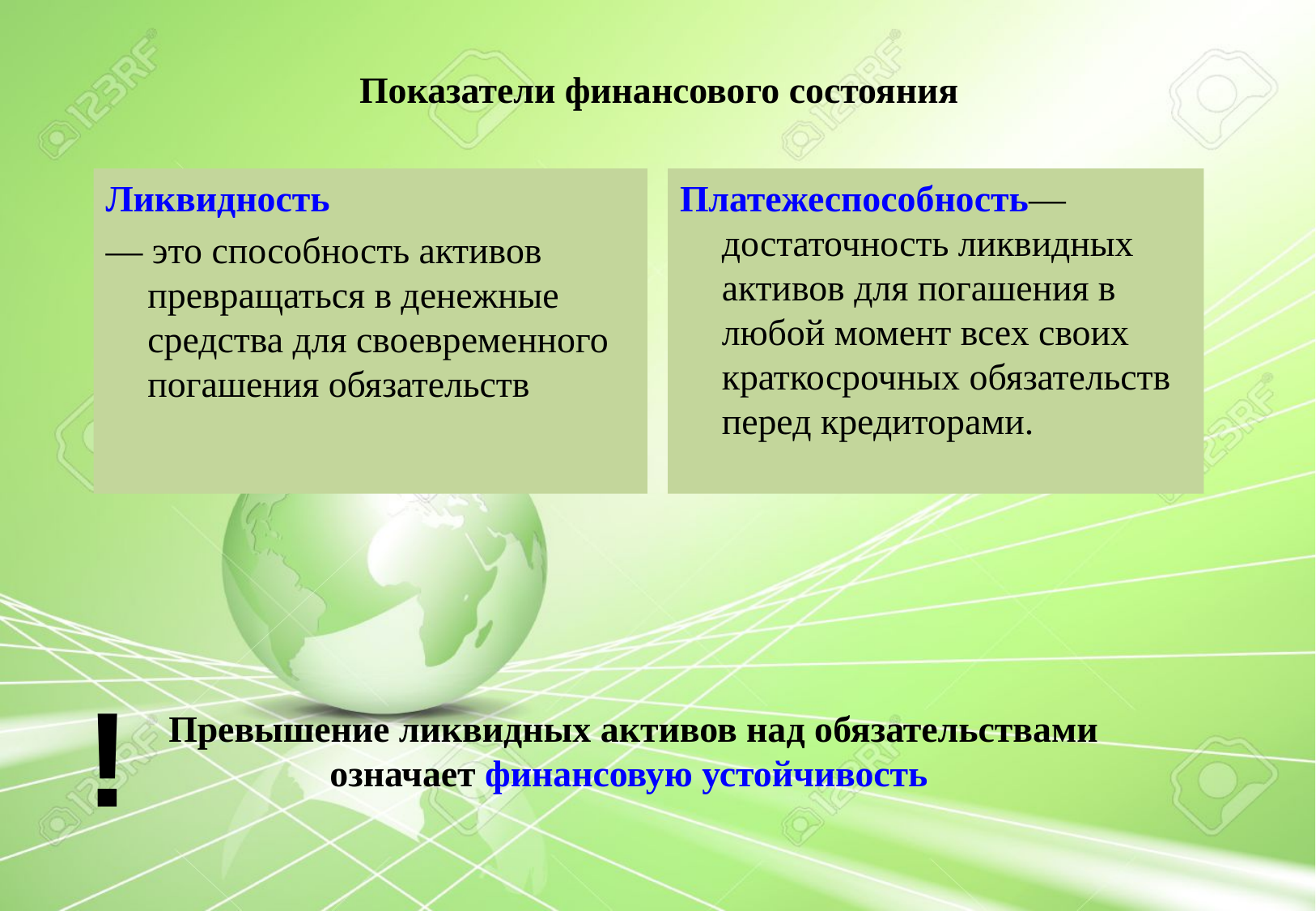

# Показатели финансового состояния
Ликвидность
— это способность активов превращаться в денежные средства для своевременного погашения обязательств
Платежеспособность— достаточность ликвидных активов для погашения в любой момент всех своих краткосрочных обязательств перед кредиторами.
!
Превышение ликвидных активов над обязательствами означает финансовую устойчивость